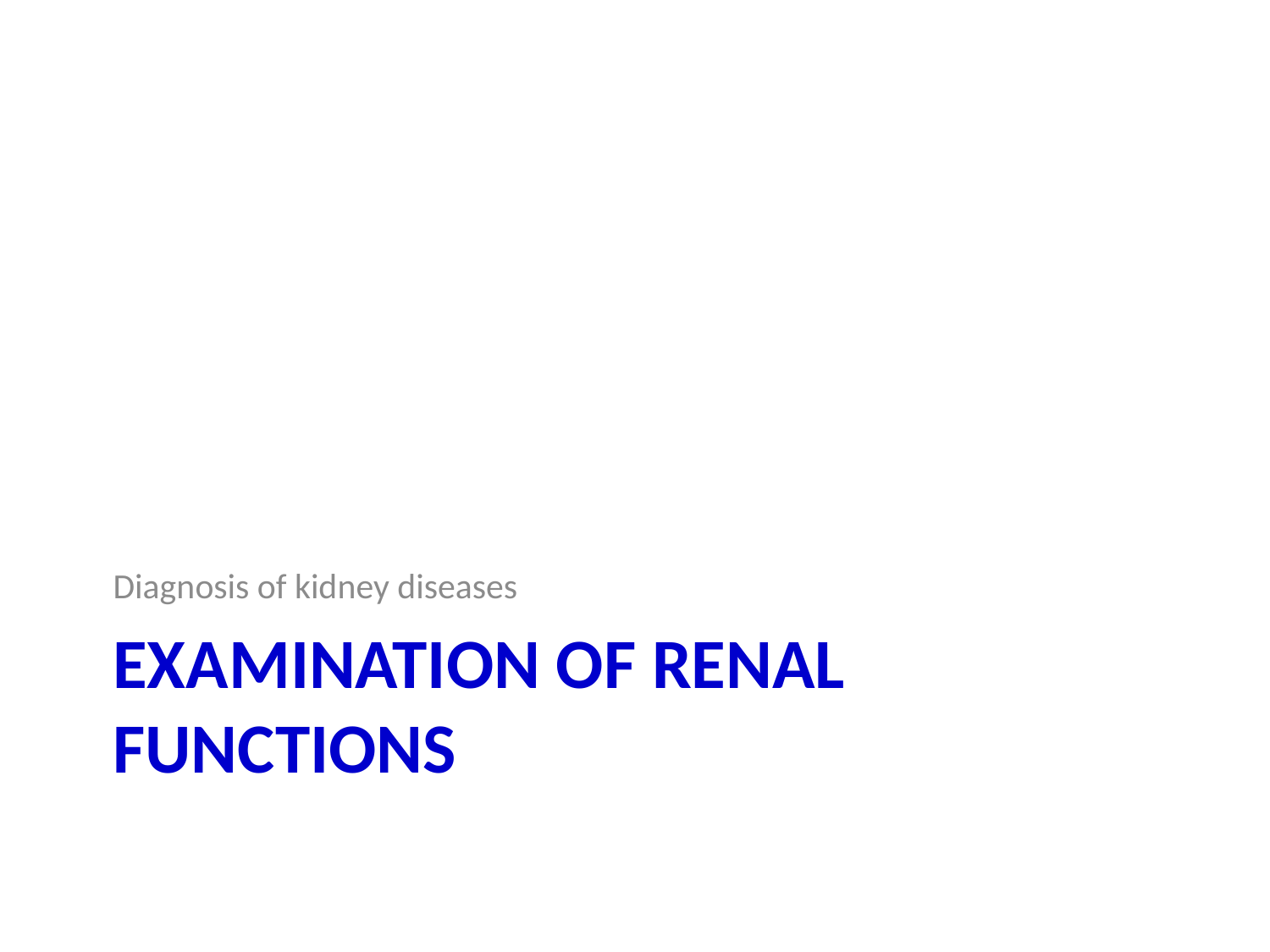

Diagnosis of kidney diseases
# Examination of renal functions